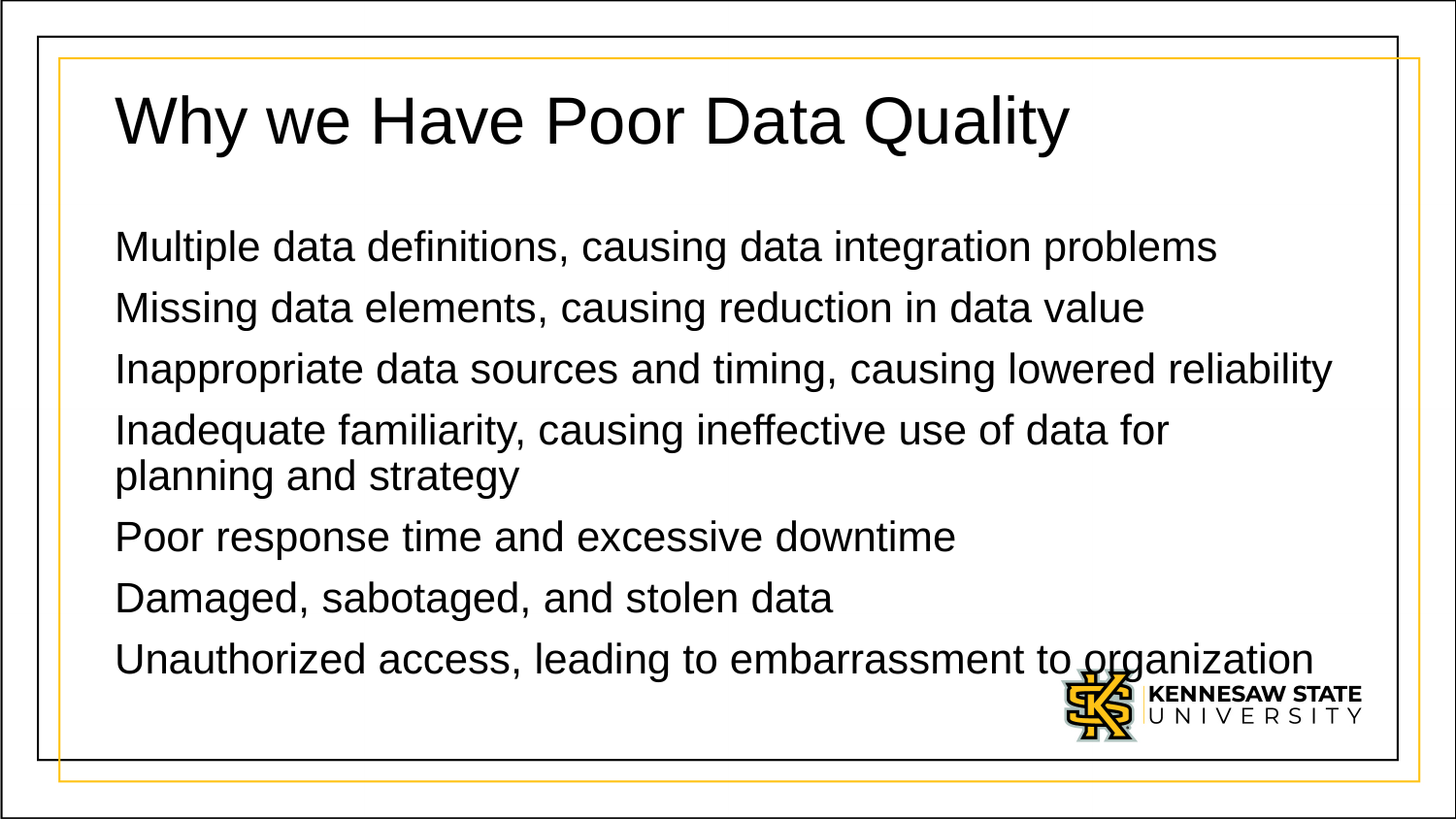

# Why we Have Poor Data Quality
Multiple data definitions, causing data integration problems
Missing data elements, causing reduction in data value
Inappropriate data sources and timing, causing lowered reliability
Inadequate familiarity, causing ineffective use of data for planning and strategy
Poor response time and excessive downtime
Damaged, sabotaged, and stolen data
Unauthorized access, leading to embarrassment to organization